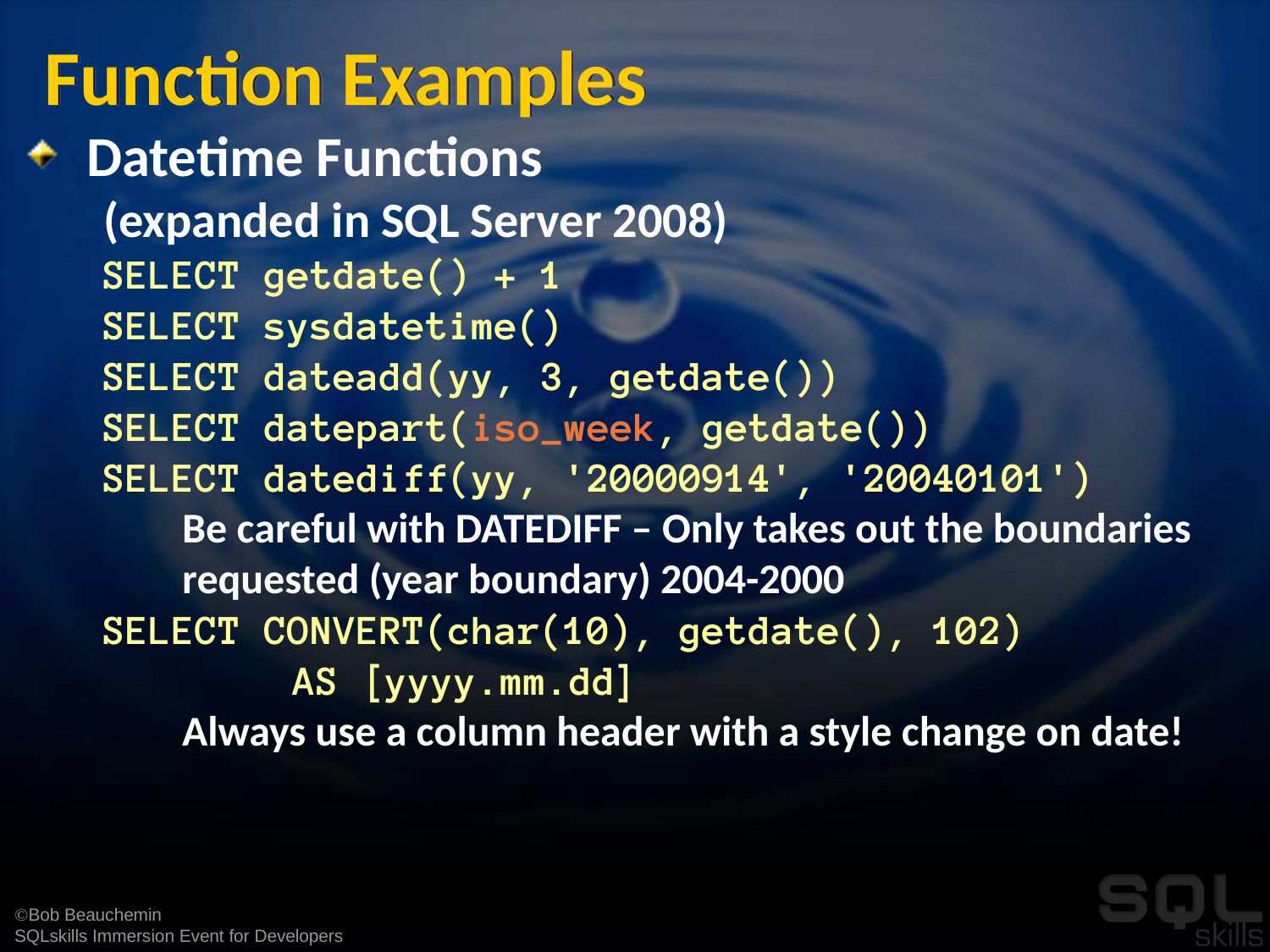

# Function Examples
Datetime Functions
(expanded in SQL Server 2008)
SELECT getdate() + 1
SELECT sysdatetime()
SELECT dateadd(yy, 3, getdate())
SELECT datepart(iso_week, getdate())
SELECT datediff(yy, '20000914', '20040101')
Be careful with DATEDIFF – Only takes out the boundaries
requested (year boundary) 2004-2000
SELECT CONVERT(char(10), getdate(), 102)
	AS [yyyy.mm.dd]
Always use a column header with a style change on date!